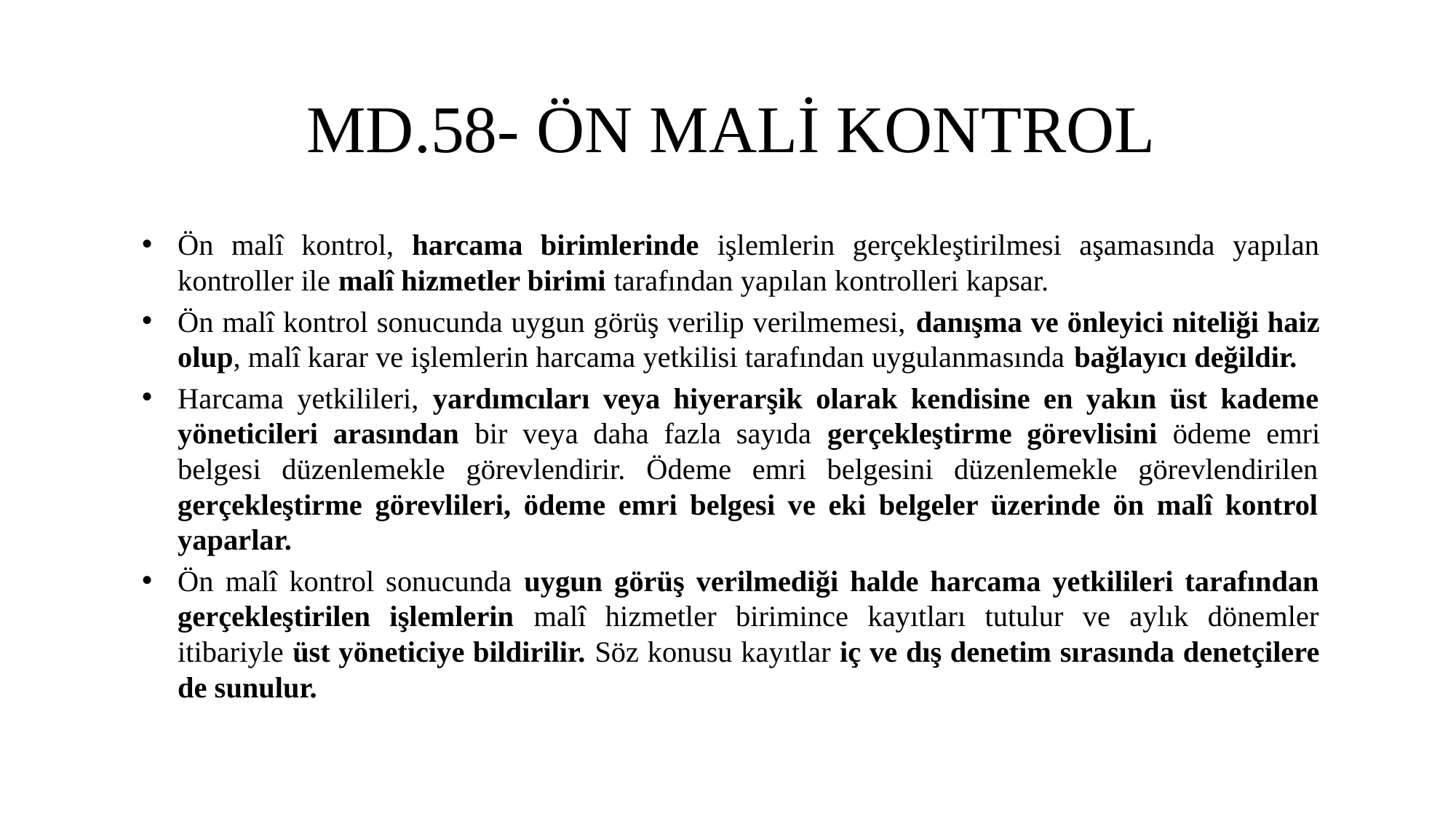

# MD.58- ÖN MALİ KONTROL
Ön malî kontrol, harcama birimlerinde işlemlerin gerçekleştirilmesi aşamasında yapılan kontroller ile malî hizmetler birimi tarafından yapılan kontrolleri kapsar.
Ön malî kontrol sonucunda uygun görüş verilip verilmemesi, danışma ve önleyici niteliği haiz olup, malî karar ve işlemlerin harcama yetkilisi tarafından uygulanmasında bağlayıcı değildir.
Harcama yetkilileri, yardımcıları veya hiyerarşik olarak kendisine en yakın üst kademe yöneticileri arasından bir veya daha fazla sayıda gerçekleştirme görevlisini ödeme emri belgesi düzenlemekle görevlendirir. Ödeme emri belgesini düzenlemekle görevlendirilen gerçekleştirme görevlileri, ödeme emri belgesi ve eki belgeler üzerinde ön malî kontrol yaparlar.
Ön malî kontrol sonucunda uygun görüş verilmediği halde harcama yetkilileri tarafından gerçekleştirilen işlemlerin malî hizmetler birimince kayıtları tutulur ve aylık dönemler itibariyle üst yöneticiye bildirilir. Söz konusu kayıtlar iç ve dış denetim sırasında denetçilere de sunulur.